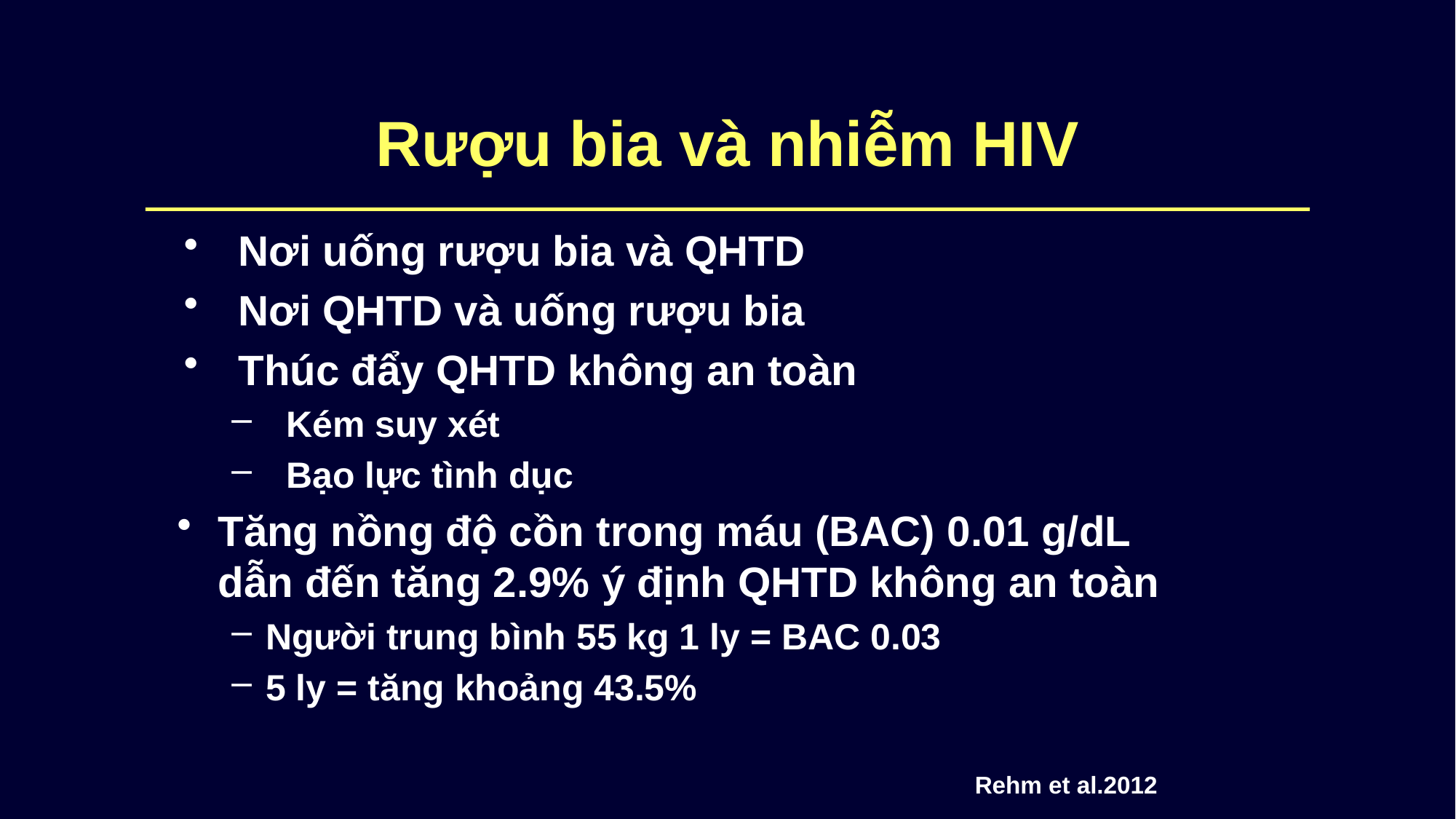

# Rượu bia và nhiễm HIV
Nơi uống rượu bia và QHTD
Nơi QHTD và uống rượu bia
Thúc đẩy QHTD không an toàn
Kém suy xét
Bạo lực tình dục
Tăng nồng độ cồn trong máu (BAC) 0.01 g/dL dẫn đến tăng 2.9% ý định QHTD không an toàn
Người trung bình 55 kg 1 ly = BAC 0.03
5 ly = tăng khoảng 43.5%

Rehm et al.2012